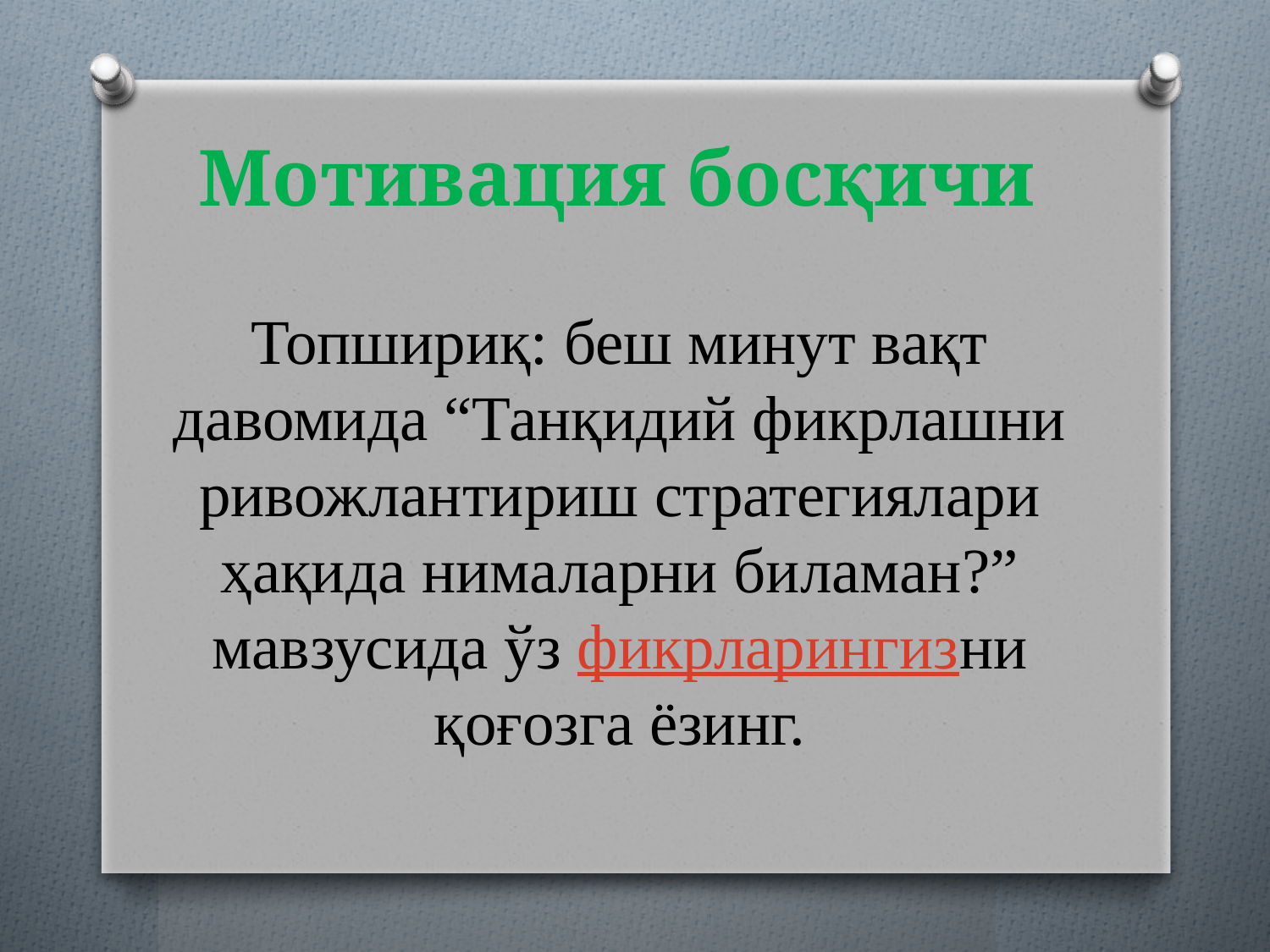

# Мотивация босқичи
Топшириқ: беш минут вақт давомида “Танқидий фикрлашни ривожлантириш стратегиялари ҳақида нималарни биламан?” мавзусида ўз фикрларингизни қоғозга ёзинг.